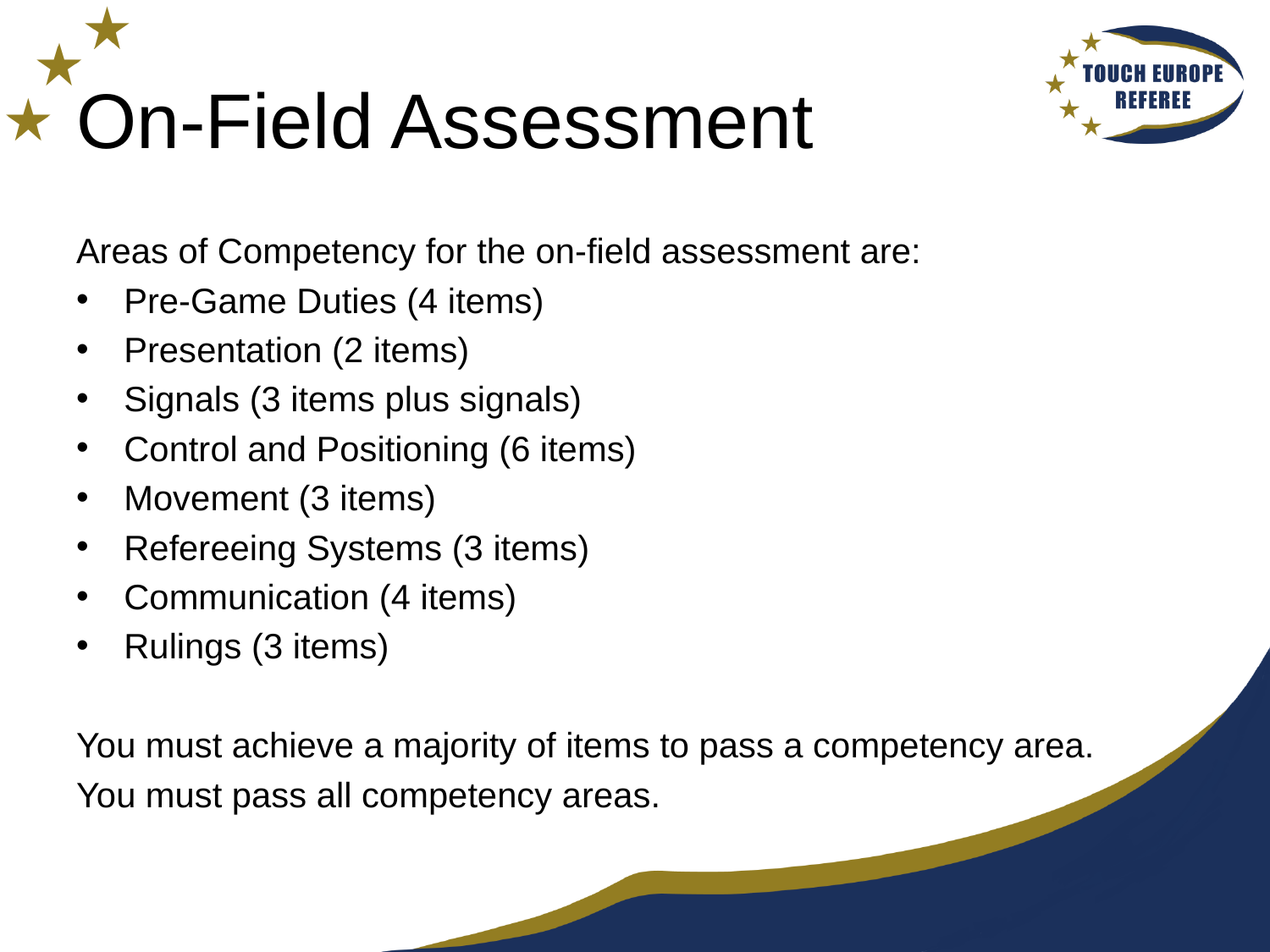

# On-Field Assessment
Areas of Competency for the on-field assessment are:
Pre-Game Duties (4 items)
Presentation (2 items)
Signals (3 items plus signals)
Control and Positioning (6 items)
Movement (3 items)
Refereeing Systems (3 items)
Communication (4 items)
Rulings (3 items)

You must achieve a majority of items to pass a competency area.
You must pass all competency areas.